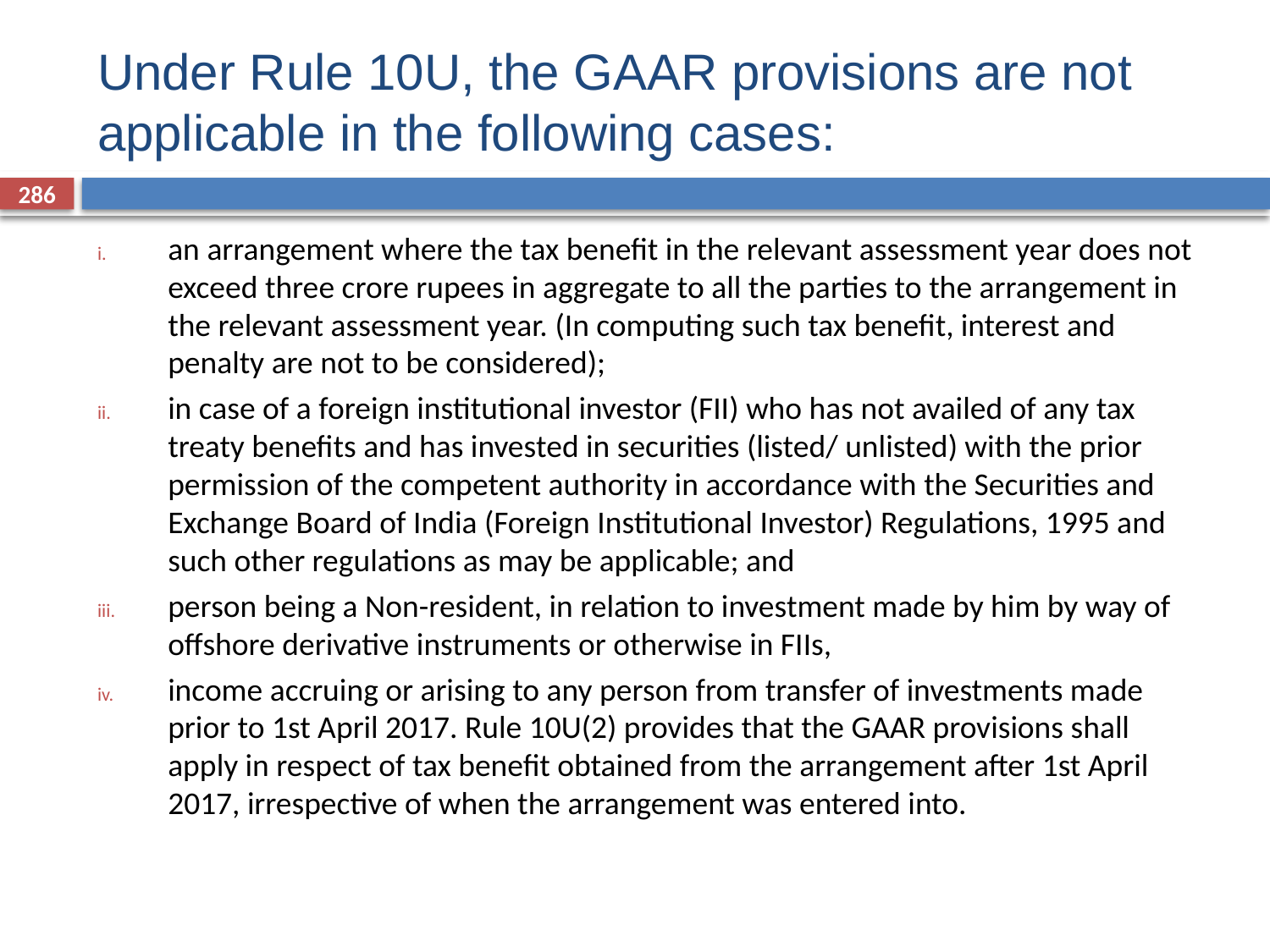

# Under Rule 10U, the GAAR provisions are not applicable in the following cases:
286
an arrangement where the tax benefit in the relevant assessment year does not exceed three crore rupees in aggregate to all the parties to the arrangement in the relevant assessment year. (In computing such tax benefit, interest and penalty are not to be considered);
in case of a foreign institutional investor (FII) who has not availed of any tax treaty benefits and has invested in securities (listed/ unlisted) with the prior permission of the competent authority in accordance with the Securities and Exchange Board of India (Foreign Institutional Investor) Regulations, 1995 and such other regulations as may be applicable; and
person being a Non-resident, in relation to investment made by him by way of offshore derivative instruments or otherwise in FIIs,
income accruing or arising to any person from transfer of investments made prior to 1st April 2017. Rule 10U(2) provides that the GAAR provisions shall apply in respect of tax benefit obtained from the arrangement after 1st April 2017, irrespective of when the arrangement was entered into.